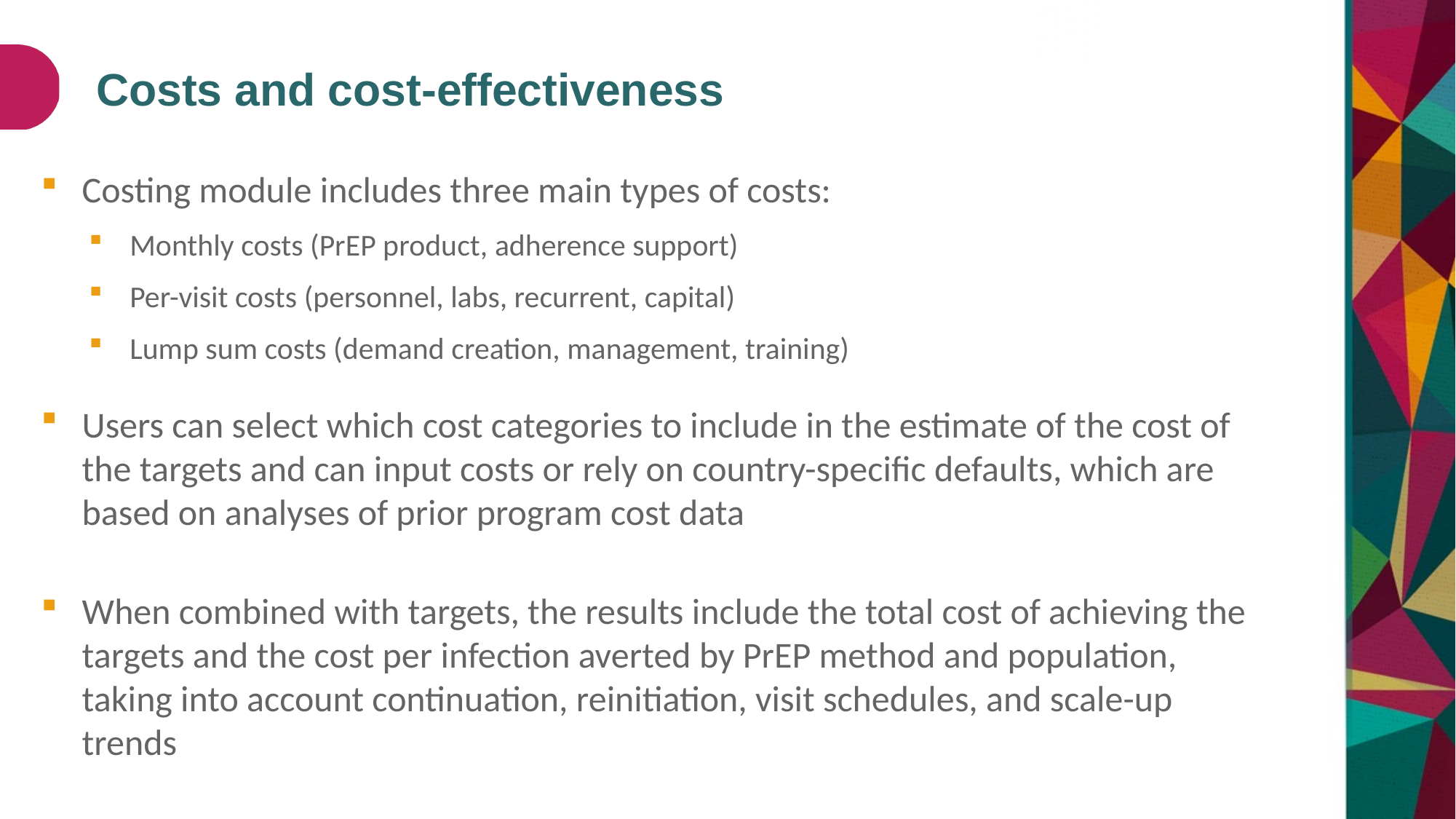

# Costs and cost-effectiveness
Costing module includes three main types of costs:
Monthly costs (PrEP product, adherence support)
Per-visit costs (personnel, labs, recurrent, capital)
Lump sum costs (demand creation, management, training)

Users can select which cost categories to include in the estimate of the cost of the targets and can input costs or rely on country-specific defaults, which are based on analyses of prior program cost data

When combined with targets, the results include the total cost of achieving the targets and the cost per infection averted by PrEP method and population, taking into account continuation, reinitiation, visit schedules, and scale-up trends